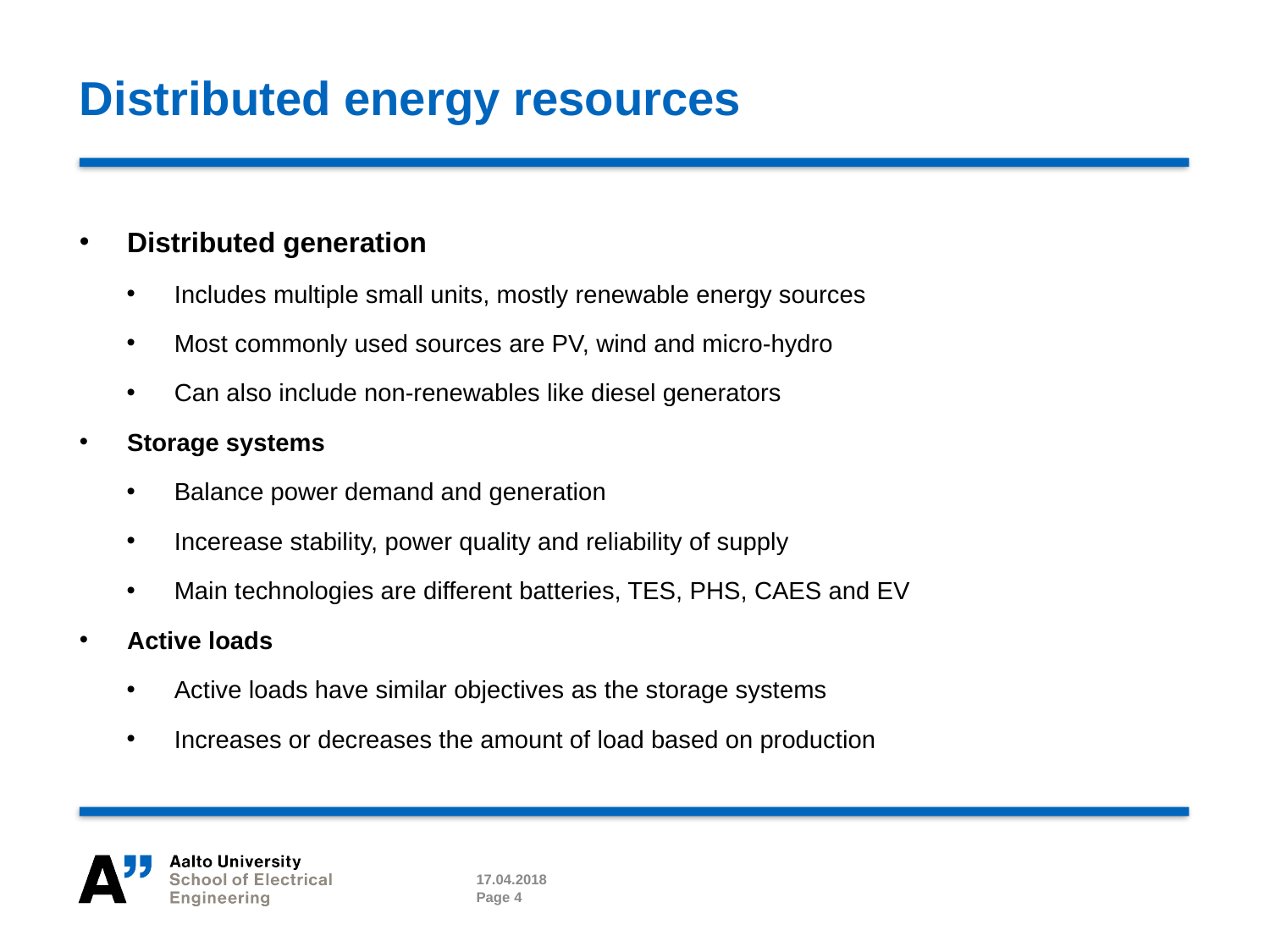

# Distributed energy resources
Distributed generation
Includes multiple small units, mostly renewable energy sources
Most commonly used sources are PV, wind and micro-hydro
Can also include non-renewables like diesel generators
Storage systems
Balance power demand and generation
Incerease stability, power quality and reliability of supply
Main technologies are different batteries, TES, PHS, CAES and EV
Active loads
Active loads have similar objectives as the storage systems
Increases or decreases the amount of load based on production

17.04.2018
Page 4